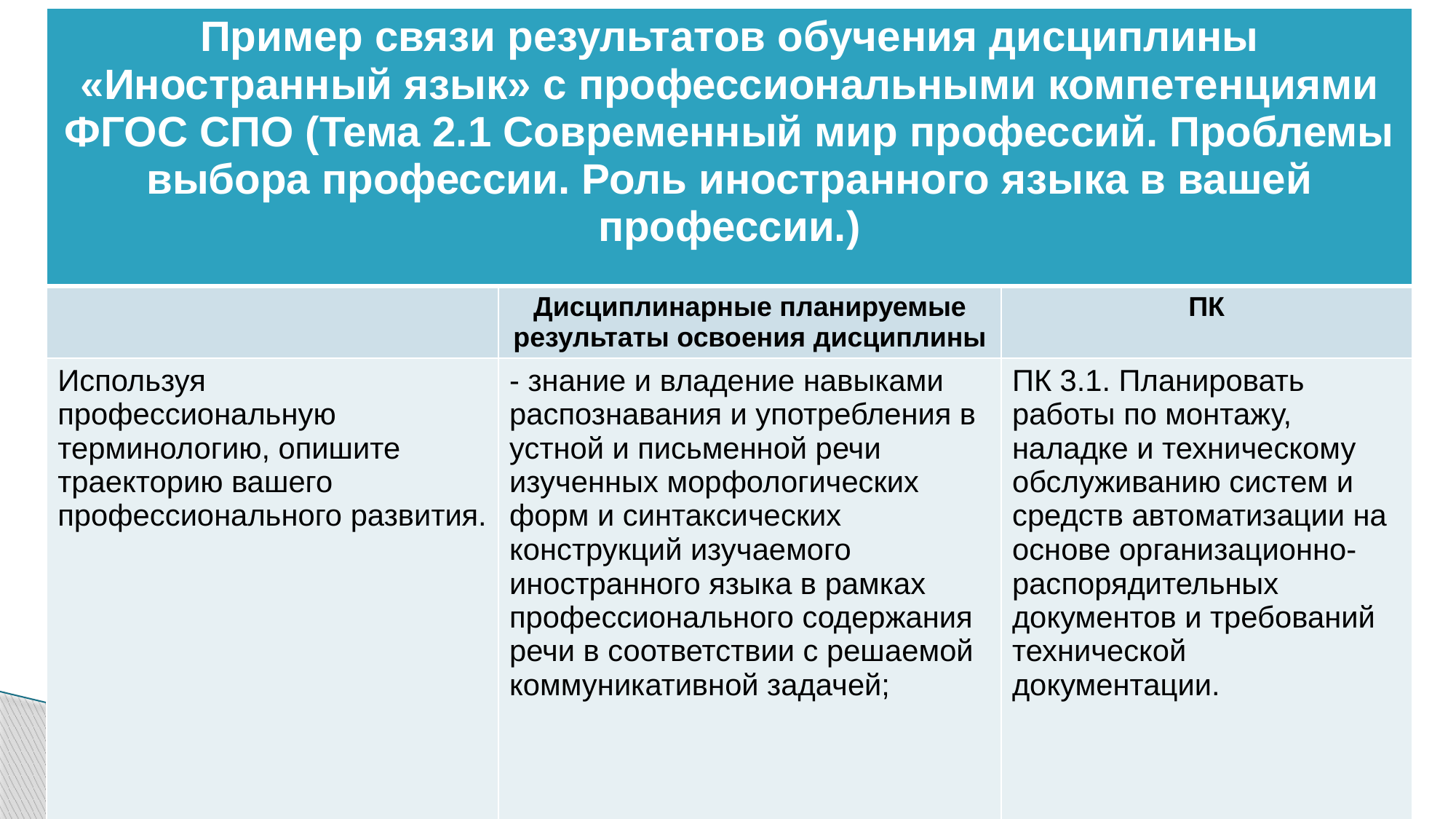

| Пример связи результатов обучения дисциплины «Иностранный язык» с профессиональными компетенциями ФГОС СПО (Тема 2.1 Современный мир профессий. Проблемы выбора профессии. Роль иностранного языка в вашей профессии.) |  |  |
| --- | --- | --- |
|  | Дисциплинарные планируемые результаты освоения дисциплины | ПК |
| Используя профессиональную терминологию, опишите траекторию вашего профессионального развития. | - знание и владение навыками распознавания и употребления в устной и письменной речи изученных морфологических форм и синтаксических конструкций изучаемого иностранного языка в рамках профессионального содержания речи в соответствии с решаемой коммуникативной задачей; | ПК 3.1. Планировать работы по монтажу, наладке и техническому обслуживанию систем и средств автоматизации на основе организационно-распорядительных документов и требований технической документации. |